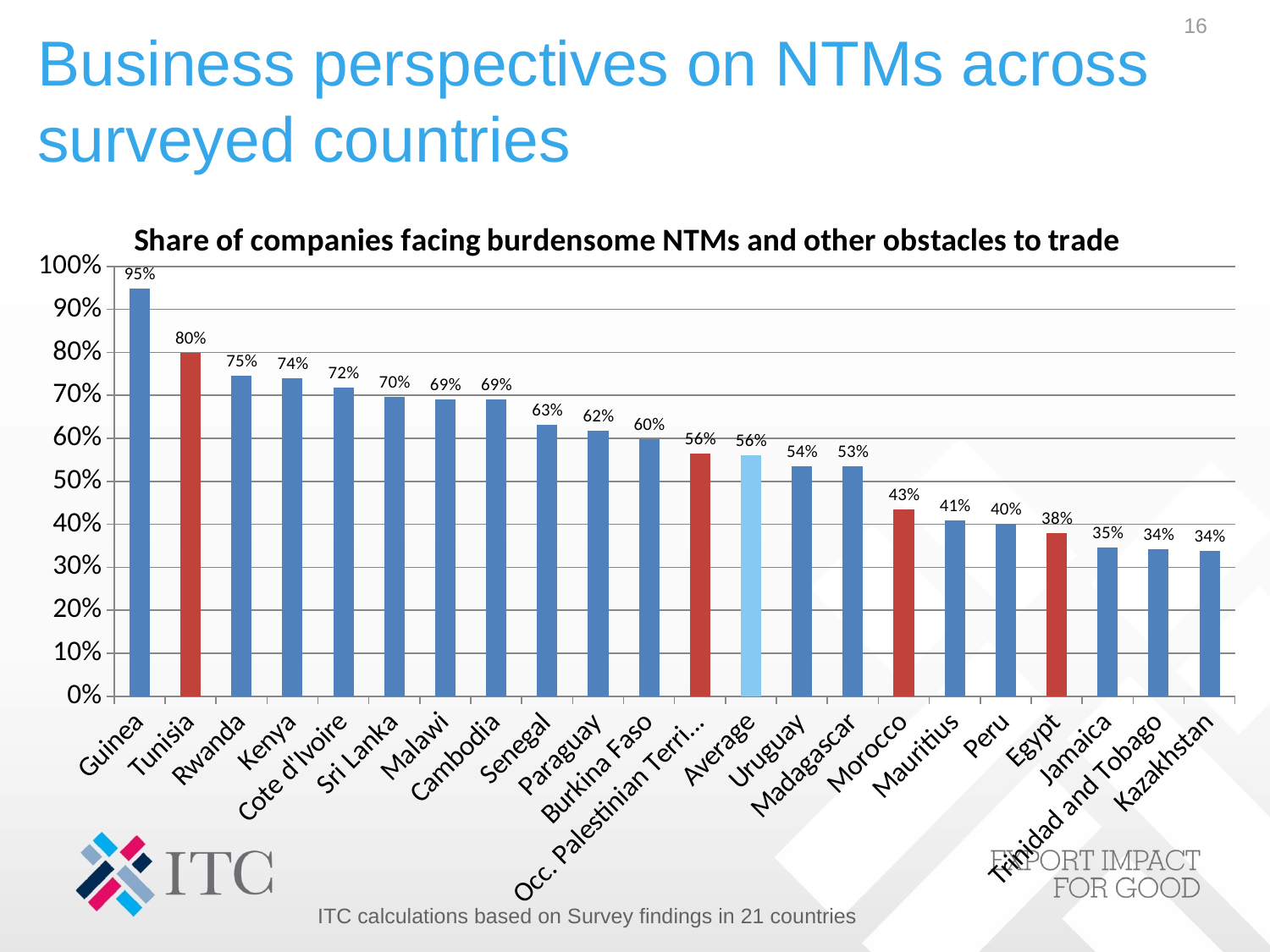

16
# Business perspectives on NTMs across surveyed countries

### Chart: Share of companies facing burdensome NTMs and other obstacles to trade

| Category |  |
|---|---|
| Guinea | 0.9486404833836858 |
| Tunisia | 0.7984496124031008 |
| Rwanda | 0.7467 |
| Kenya | 0.74 |
| Cote d'Ivoire | 0.7189097103918228 |
| Sri Lanka | 0.697 |
| Malawi | 0.69 |
| Cambodia | 0.69 |
| Senegal | 0.6307 |
| Paraguay | 0.618 |
| Burkina Faso | 0.599 |
| Occ. Palestinian Territory | 0.565 |
| Average | 0.5603383659920762 |
| Uruguay | 0.535 |
| Madagascar | 0.5343511450381679 |
| Morocco | 0.4345 |
| Mauritius | 0.40865384615384615 |
| Peru | 0.402 |
| Egypt | 0.379 |
| Jamaica | 0.34539473684210525 |
| Trinidad and Tobago | 0.342 |
| Kazakhstan | 0.3385012919896641 |
ITC calculations based on Survey findings in 21 countries